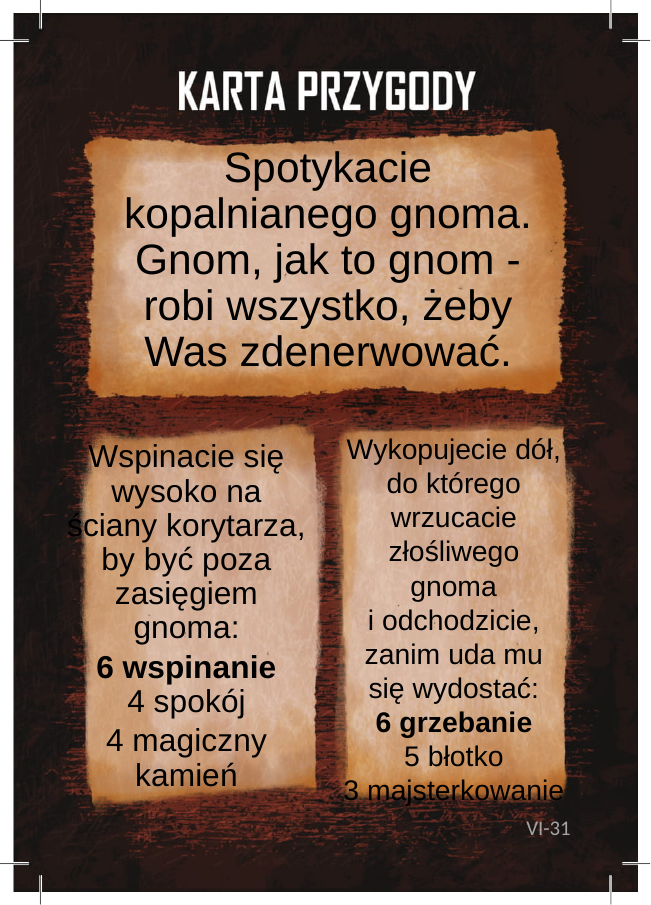

# Spotykacie kopalnianego gnoma. Gnom, jak to gnom - robi wszystko, żeby Was zdenerwować.
Wykopujecie dół, do którego wrzucacie złośliwego gnoma
i odchodzicie, zanim uda mu się wydostać:
6 grzebanie
5 błotko
3 majsterkowanie
Wspinacie się wysoko na ściany korytarza, by być poza zasięgiem gnoma:
6 wspinanie
4 spokój
4 magiczny kamień
VI-31